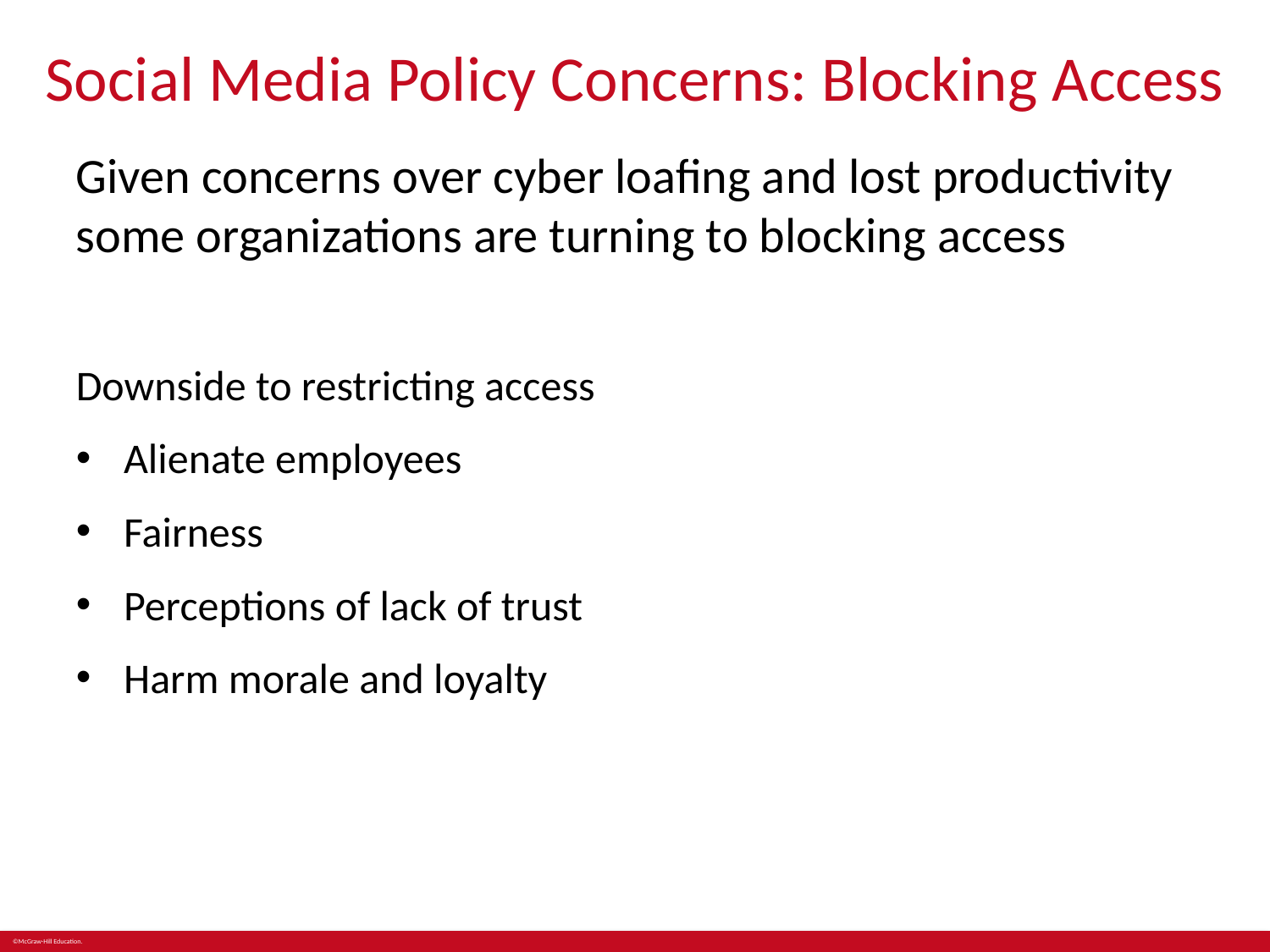

# Social Media Policy Concerns: Blocking Access
Given concerns over cyber loafing and lost productivity some organizations are turning to blocking access

Downside to restricting access
Alienate employees
Fairness
Perceptions of lack of trust
Harm morale and loyalty